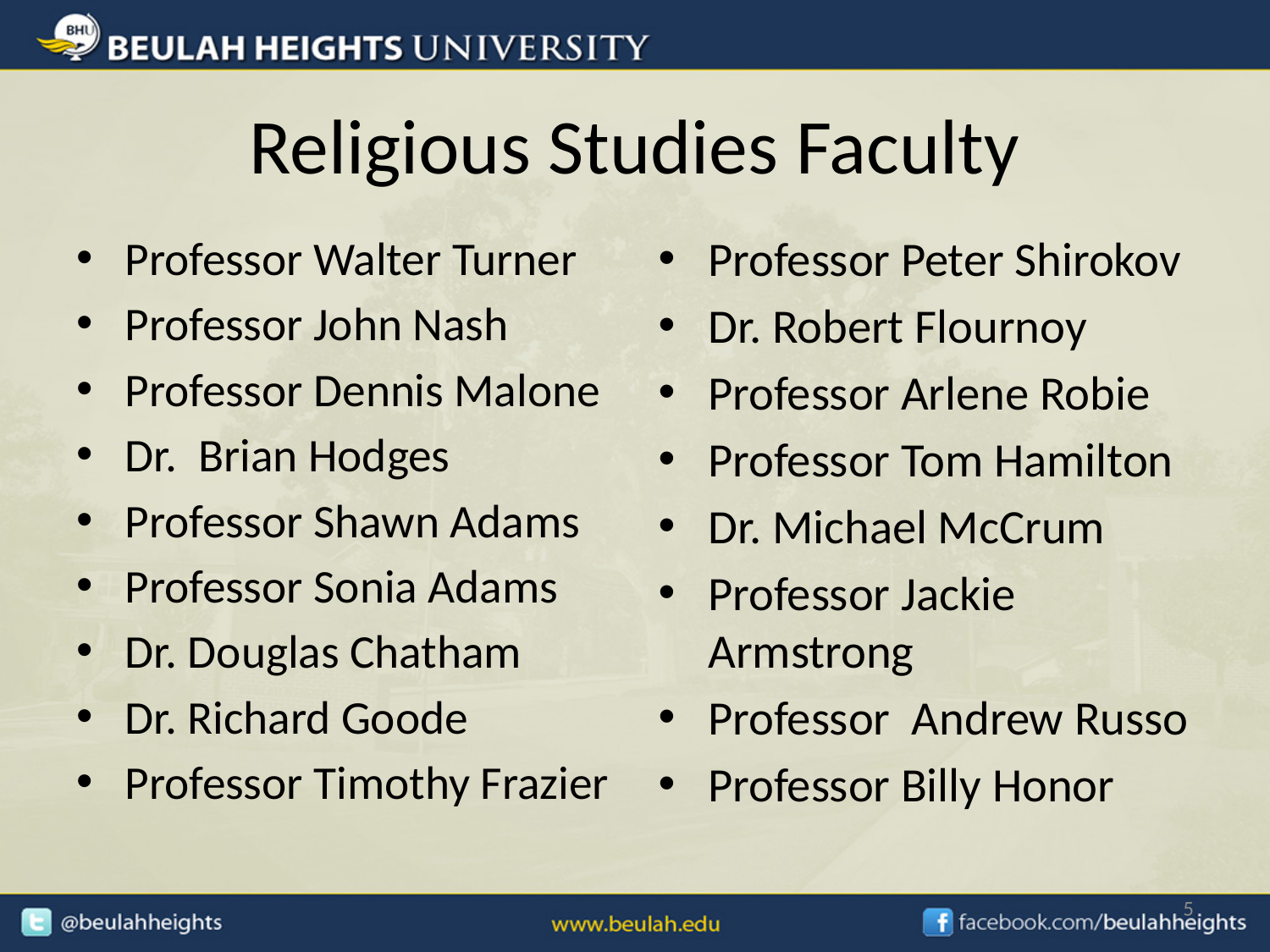

# Religious Studies Faculty
Professor Walter Turner
Professor John Nash
Professor Dennis Malone
Dr.  Brian Hodges
Professor Shawn Adams
Professor Sonia Adams
Dr. Douglas Chatham
Dr. Richard Goode
Professor Timothy Frazier

Professor Peter Shirokov
Dr. Robert Flournoy
Professor Arlene Robie
Professor Tom Hamilton
Dr. Michael McCrum
Professor Jackie Armstrong
Professor  Andrew Russo
Professor Billy Honor

5